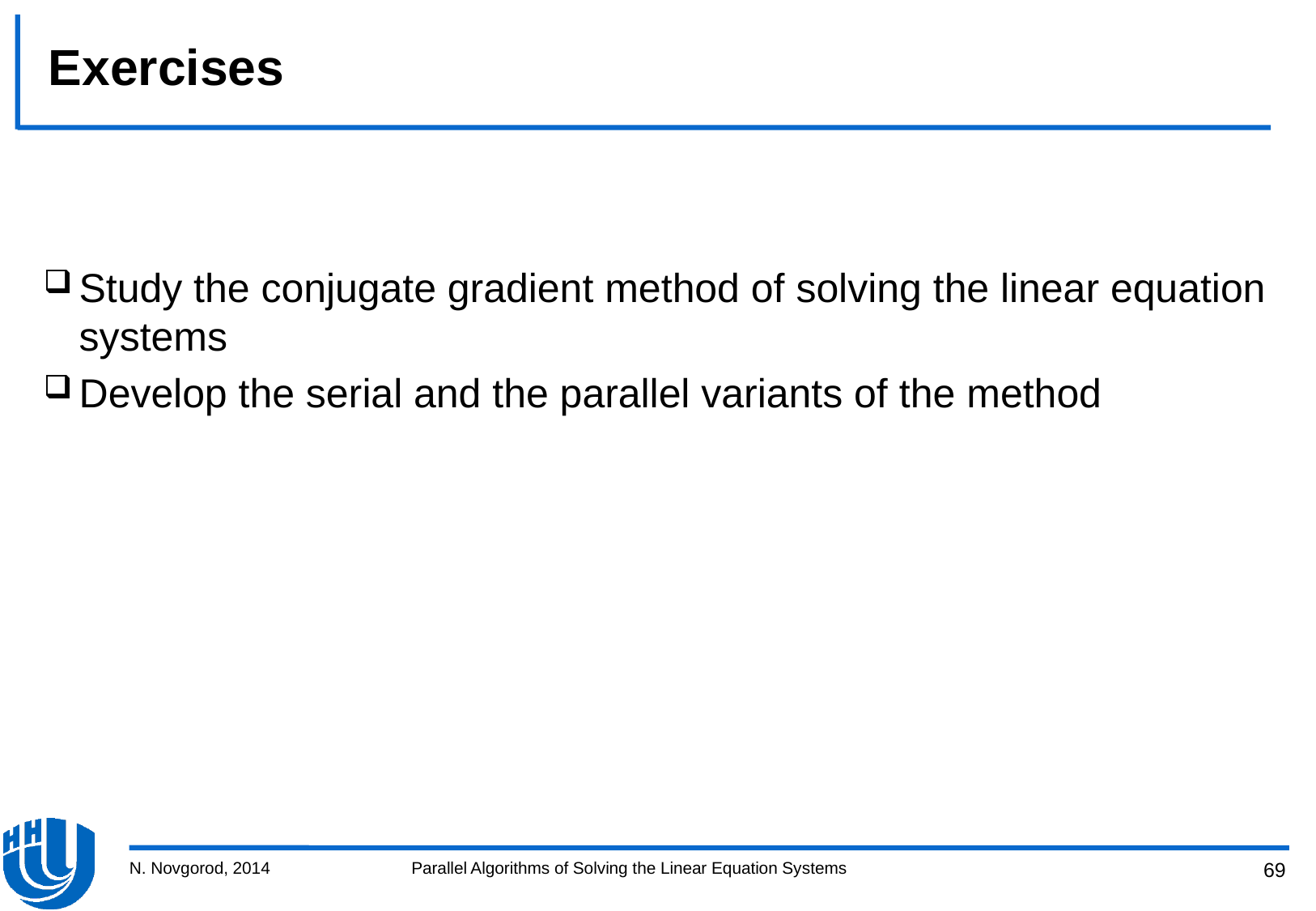

# Exercises

Study the conjugate gradient method of solving the linear equation systems
Develop the serial and the parallel variants of the method
N. Novgorod, 2014
Parallel Algorithms of Solving the Linear Equation Systems
69